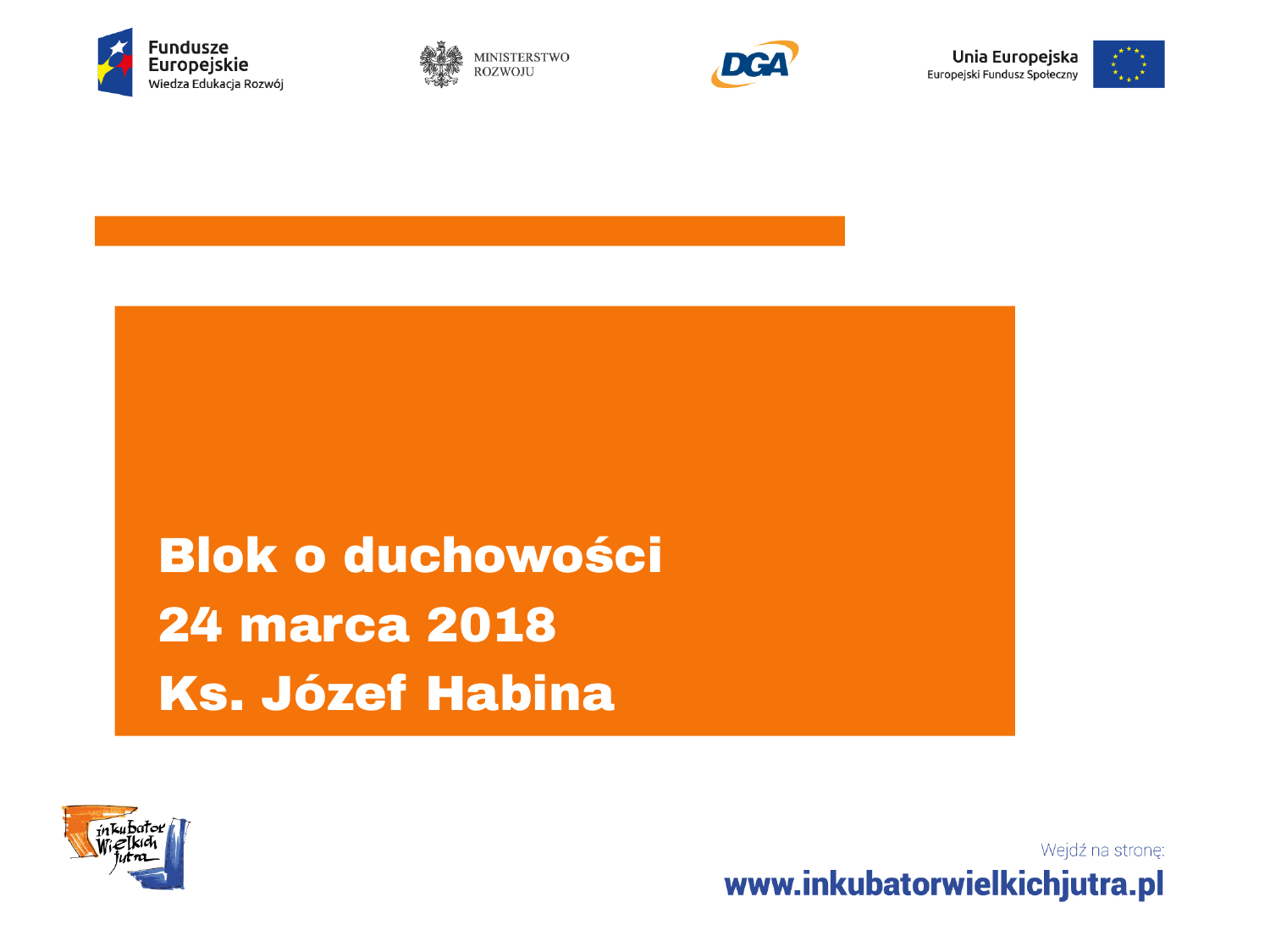

Blok o duchowości
24 marca 2018
Ks. Józef Habina